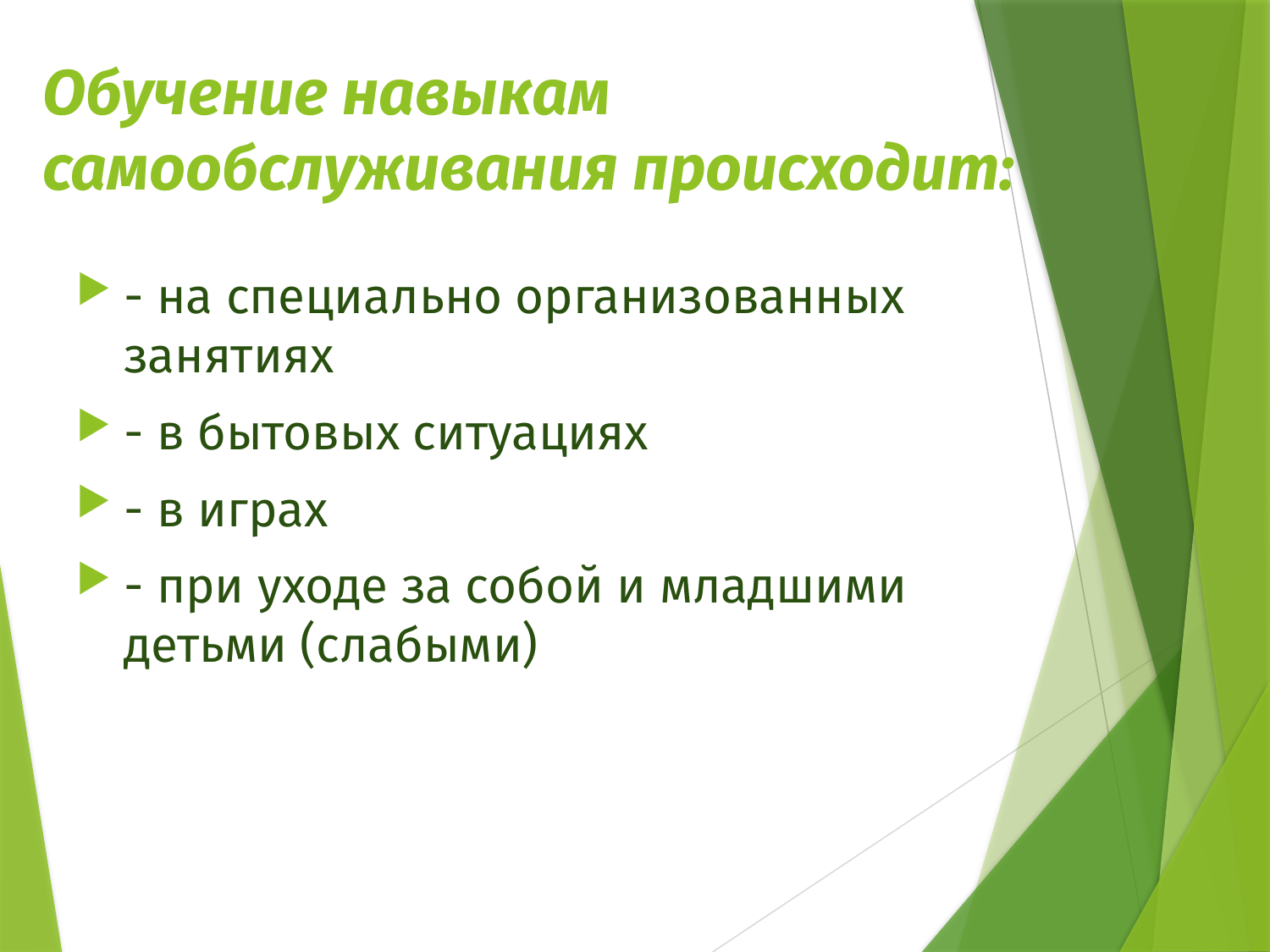

# Обучение навыкам самообслуживания происходит:
- на специально организованных занятиях
- в бытовых ситуациях
- в играх
- при уходе за собой и младшими детьми (слабыми)